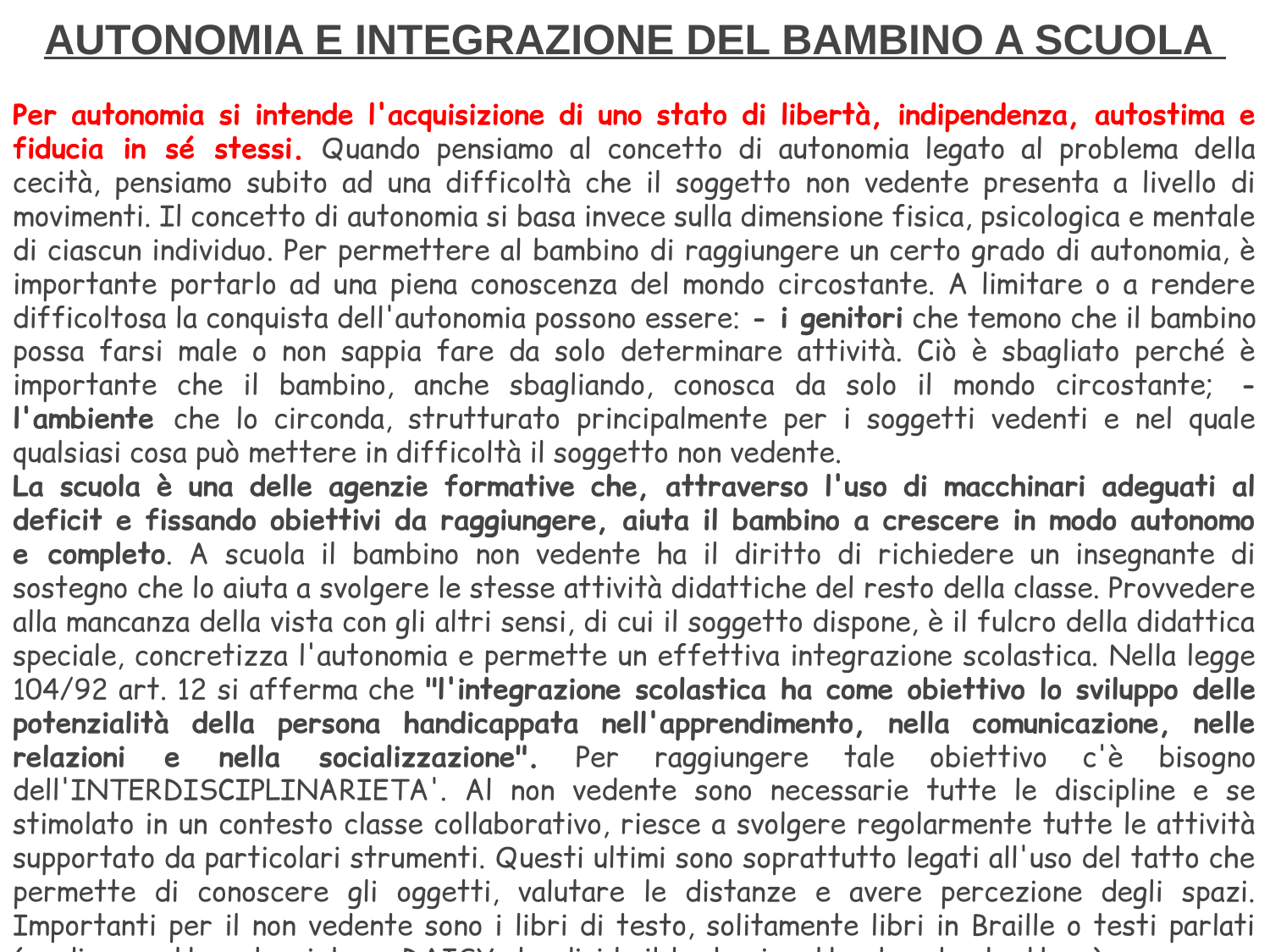

AUTONOMIA E INTEGRAZIONE DEL BAMBINO A SCUOLA

Per autonomia si intende l'acquisizione di uno stato di libertà, indipendenza, autostima e fiducia in sé stessi. Quando pensiamo al concetto di autonomia legato al problema della cecità, pensiamo subito ad una difficoltà che il soggetto non vedente presenta a livello di movimenti. Il concetto di autonomia si basa invece sulla dimensione fisica, psicologica e mentale di ciascun individuo. Per permettere al bambino di raggiungere un certo grado di autonomia, è importante portarlo ad una piena conoscenza del mondo circostante. A limitare o a rendere difficoltosa la conquista dell'autonomia possono essere: - i genitori che temono che il bambino possa farsi male o non sappia fare da solo determinare attività. Ciò è sbagliato perché è importante che il bambino, anche sbagliando, conosca da solo il mondo circostante; - l'ambiente che lo circonda, strutturato principalmente per i soggetti vedenti e nel quale qualsiasi cosa può mettere in difficoltà il soggetto non vedente.
La scuola è una delle agenzie formative che, attraverso l'uso di macchinari adeguati al deficit e fissando obiettivi da raggiungere, aiuta il bambino a crescere in modo autonomo e completo. A scuola il bambino non vedente ha il diritto di richiedere un insegnante di sostegno che lo aiuta a svolgere le stesse attività didattiche del resto della classe. Provvedere alla mancanza della vista con gli altri sensi, di cui il soggetto dispone, è il fulcro della didattica speciale, concretizza l'autonomia e permette un effettiva integrazione scolastica. Nella legge 104/92 art. 12 si afferma che "l'integrazione scolastica ha come obiettivo lo sviluppo delle potenzialità della persona handicappata nell'apprendimento, nella comunicazione, nelle relazioni e nella socializzazione". Per raggiungere tale obiettivo c'è bisogno dell'INTERDISCIPLINARIETA'. Al non vedente sono necessarie tutte le discipline e se stimolato in un contesto classe collaborativo, riesce a svolgere regolarmente tutte le attività supportato da particolari strumenti. Questi ultimi sono soprattutto legati all'uso del tatto che permette di conoscere gli oggetti, valutare le distanze e avere percezione degli spazi. Importanti per il non vedente sono i libri di testo, solitamente libri in Braille o testi parlati ( audiocassette, cd e sistema DAISY che divide il testo rispettandone la struttura).